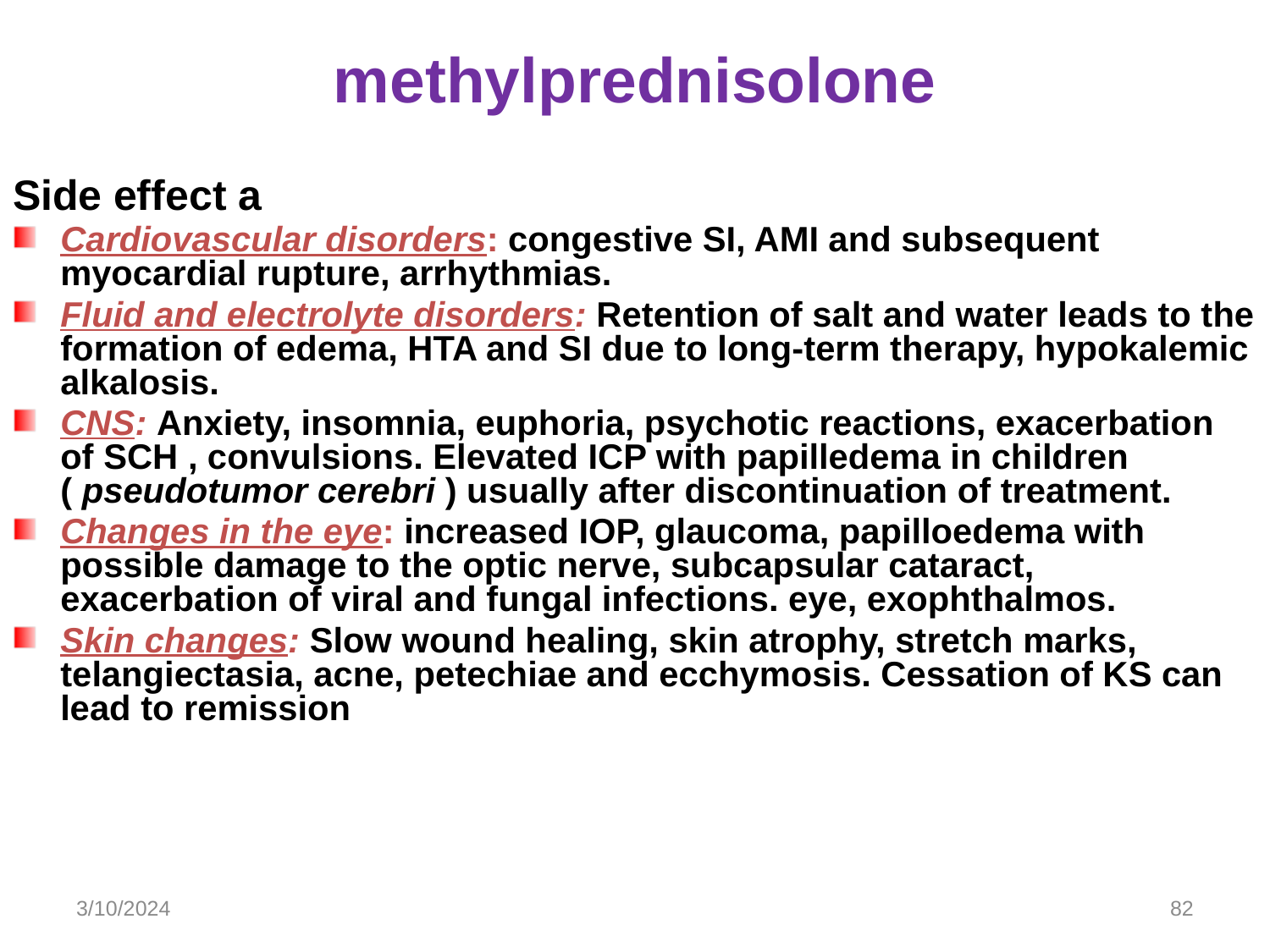

# methylprednisolone

Side effect a
Cardiovascular disorders: congestive SI, AMI and subsequent myocardial rupture, arrhythmias.
Fluid and electrolyte disorders: Retention of salt and water leads to the formation of edema, HTA and SI due to long-term therapy, hypokalemic alkalosis.
CNS: Anxiety, insomnia, euphoria, psychotic reactions, exacerbation of SCH , convulsions. Elevated ICP with papilledema in children ( pseudotumor cerebri ) usually after discontinuation of treatment.
Changes in the eye: increased IOP, glaucoma, papilloedema with possible damage to the optic nerve, subcapsular cataract, exacerbation of viral and fungal infections. eye, exophthalmos.
Skin changes: Slow wound healing, skin atrophy, stretch marks, telangiectasia, acne, petechiae and ecchymosis. Cessation of KS can lead to remission
3/10/2024
82